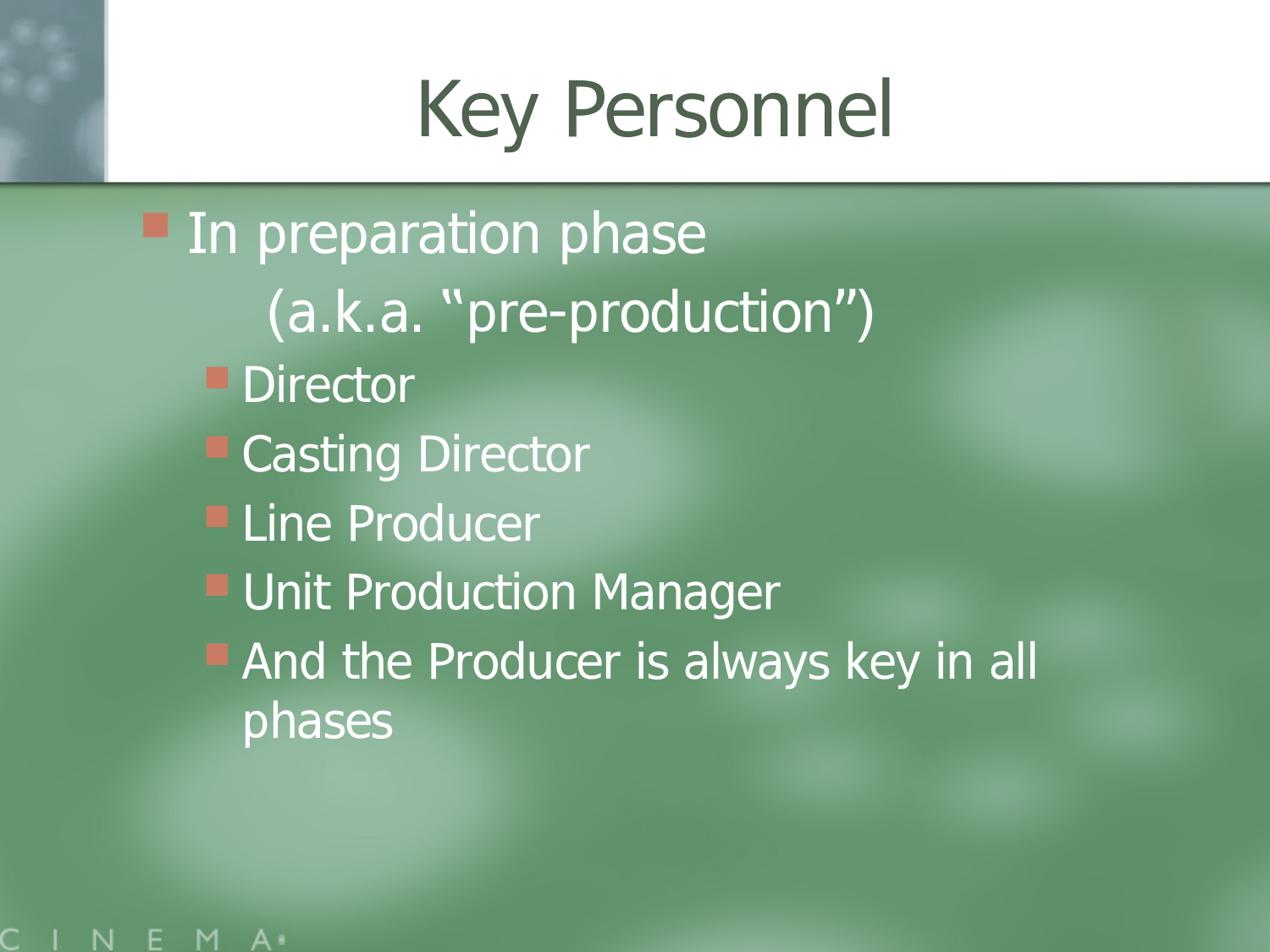

# Key Personnel
In preparation phase
	(a.k.a. “pre-production”)
Director
Casting Director
Line Producer
Unit Production Manager
And the Producer is always key in all phases